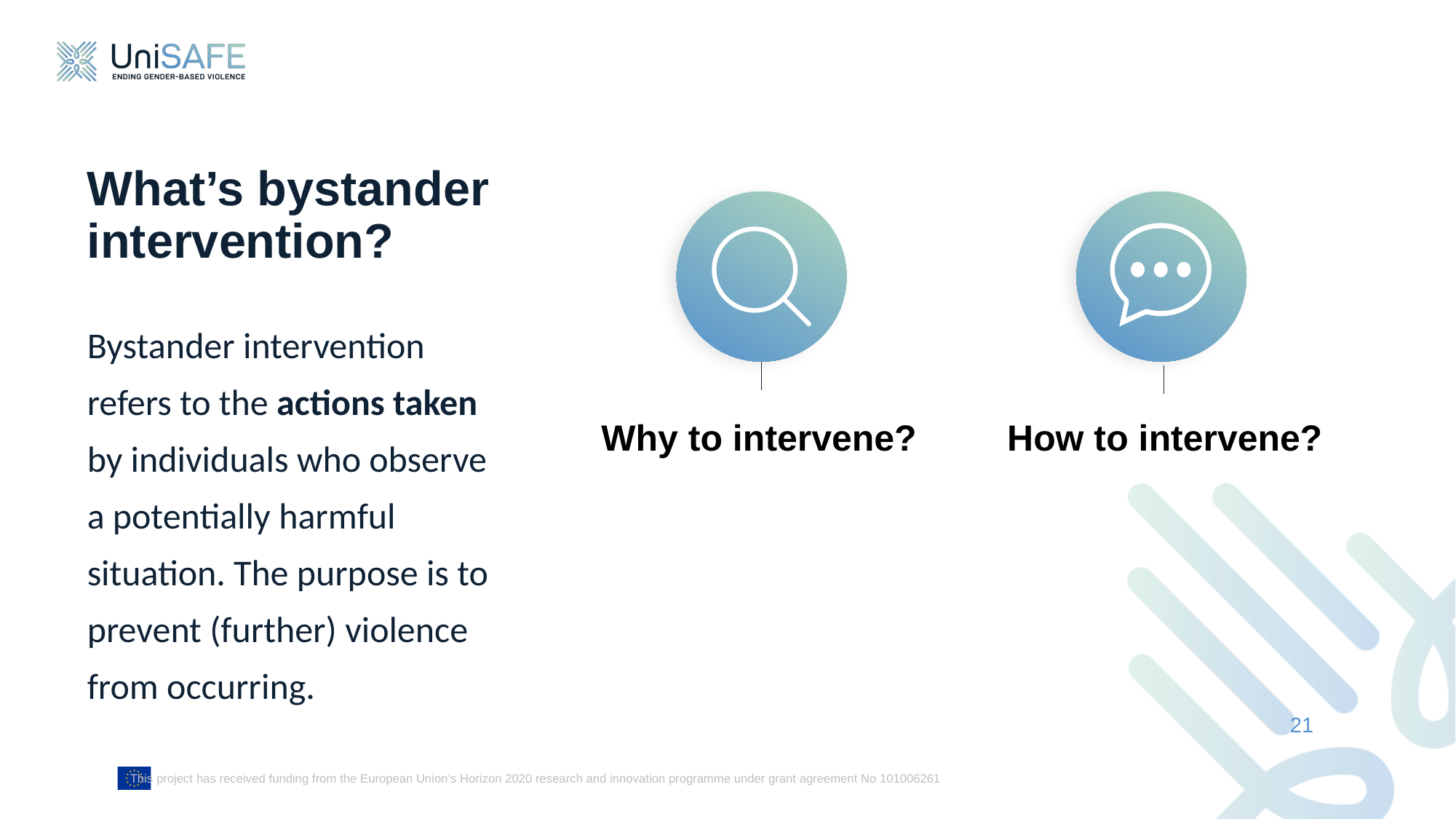

# What’s bystander intervention?

Bystander intervention refers to the actions taken by individuals who observe a potentially harmful situation. The purpose is to prevent (further) violence from occurring.
Why to intervene?
How to intervene?
21